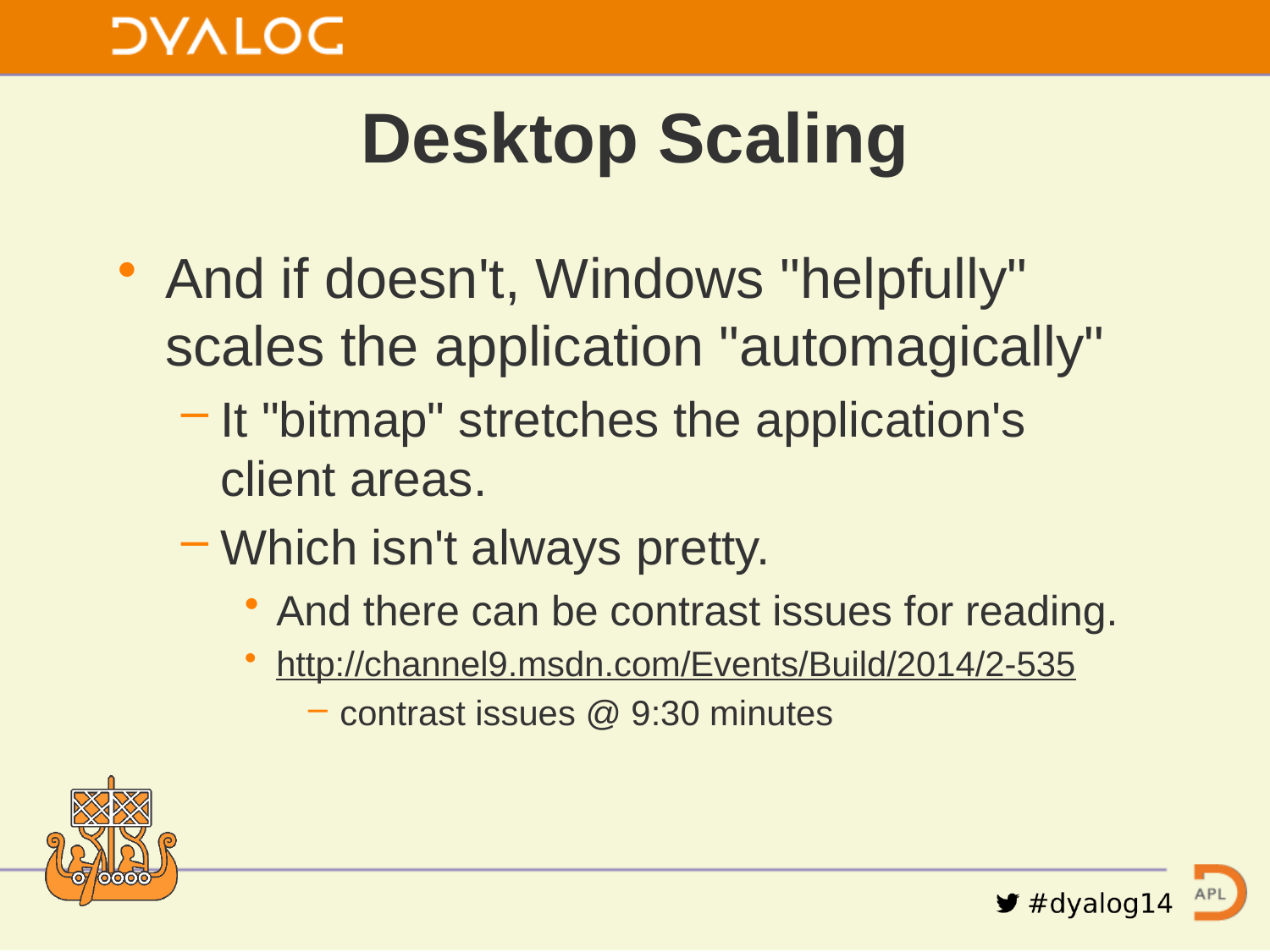

# Desktop Scaling
And if doesn't, Windows "helpfully" scales the application "automagically"
It "bitmap" stretches the application's client areas.
Which isn't always pretty.
And there can be contrast issues for reading.
http://channel9.msdn.com/Events/Build/2014/2-535
contrast issues @ 9:30 minutes